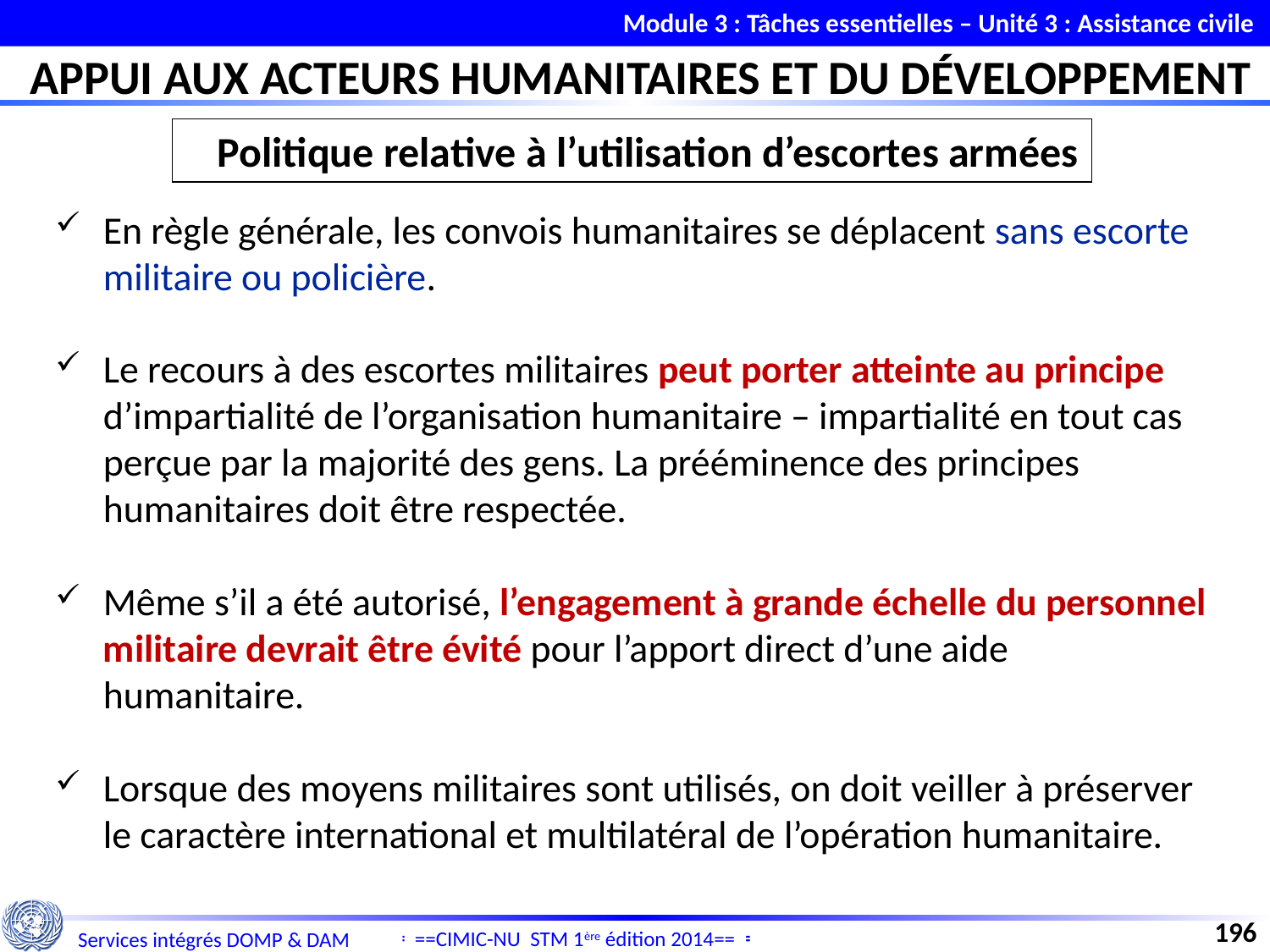

Module 3 : Tâches essentielles – Unité 3 : Assistance civile
APPUI AUX ACTEURS HUMANITAIRES ET DU DÉVELOPPEMENT
Politique relative à l’utilisation d’escortes armées
En règle générale, les convois humanitaires se déplacent sans escorte militaire ou policière.

Le recours à des escortes militaires peut porter atteinte au principe d’impartialité de l’organisation humanitaire – impartialité en tout cas perçue par la majorité des gens. La prééminence des principes humanitaires doit être respectée.

Même s’il a été autorisé, l’engagement à grande échelle du personnel militaire devrait être évité pour l’apport direct d’une aide humanitaire.

Lorsque des moyens militaires sont utilisés, on doit veiller à préserver le caractère international et multilatéral de l’opération humanitaire.
196
==CIMIC-NU  STM 1ère édition 2014==
Services intégrés DOMP & DAM